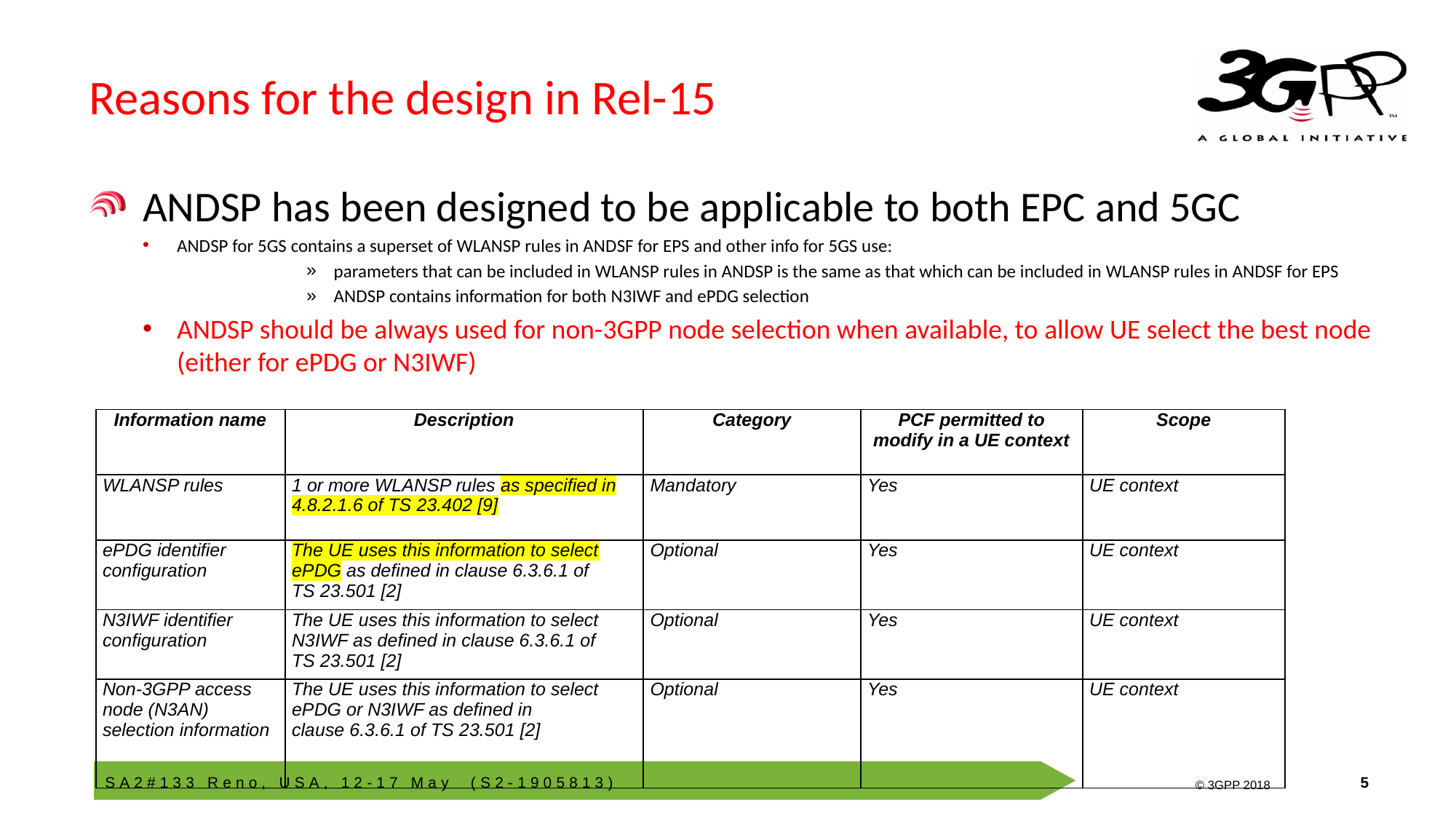

# Reasons for the design in Rel-15
ANDSP has been designed to be applicable to both EPC and 5GC
ANDSP for 5GS contains a superset of WLANSP rules in ANDSF for EPS and other info for 5GS use:
parameters that can be included in WLANSP rules in ANDSP is the same as that which can be included in WLANSP rules in ANDSF for EPS
ANDSP contains information for both N3IWF and ePDG selection
ANDSP should be always used for non-3GPP node selection when available, to allow UE select the best node (either for ePDG or N3IWF)

| Information name | Description | Category | PCF permitted to modify in a UE context | Scope |
| --- | --- | --- | --- | --- |
| WLANSP rules | 1 or more WLANSP rules as specified in 4.8.2.1.6 of TS 23.402 [9] | Mandatory | Yes | UE context |
| ePDG identifier configuration | The UE uses this information to select ePDG as defined in clause 6.3.6.1 of TS 23.501 [2] | Optional | Yes | UE context |
| N3IWF identifier configuration | The UE uses this information to select N3IWF as defined in clause 6.3.6.1 of TS 23.501 [2] | Optional | Yes | UE context |
| Non-3GPP access node (N3AN) selection information | The UE uses this information to select ePDG or N3IWF as defined in clause 6.3.6.1 of TS 23.501 [2] | Optional | Yes | UE context |